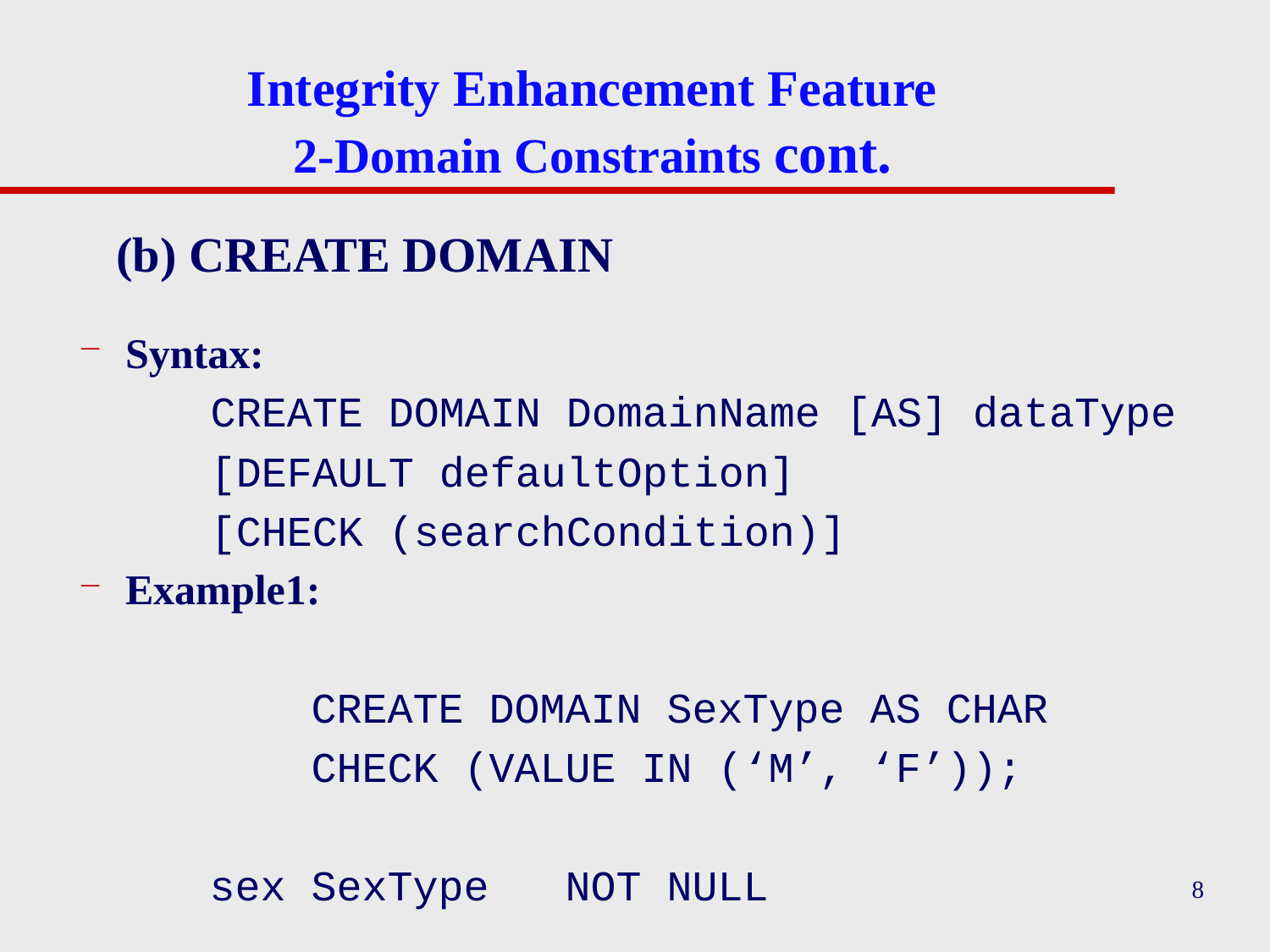

# Integrity Enhancement Feature 2-Domain Constraints cont.
(b) CREATE DOMAIN
Syntax:
CREATE DOMAIN DomainName [AS] dataType
[DEFAULT defaultOption]
[CHECK (searchCondition)]
Example1:

		CREATE DOMAIN SexType AS CHAR
		CHECK (VALUE IN (‘M’, ‘F’));

	 sex	SexType	NOT NULL
8